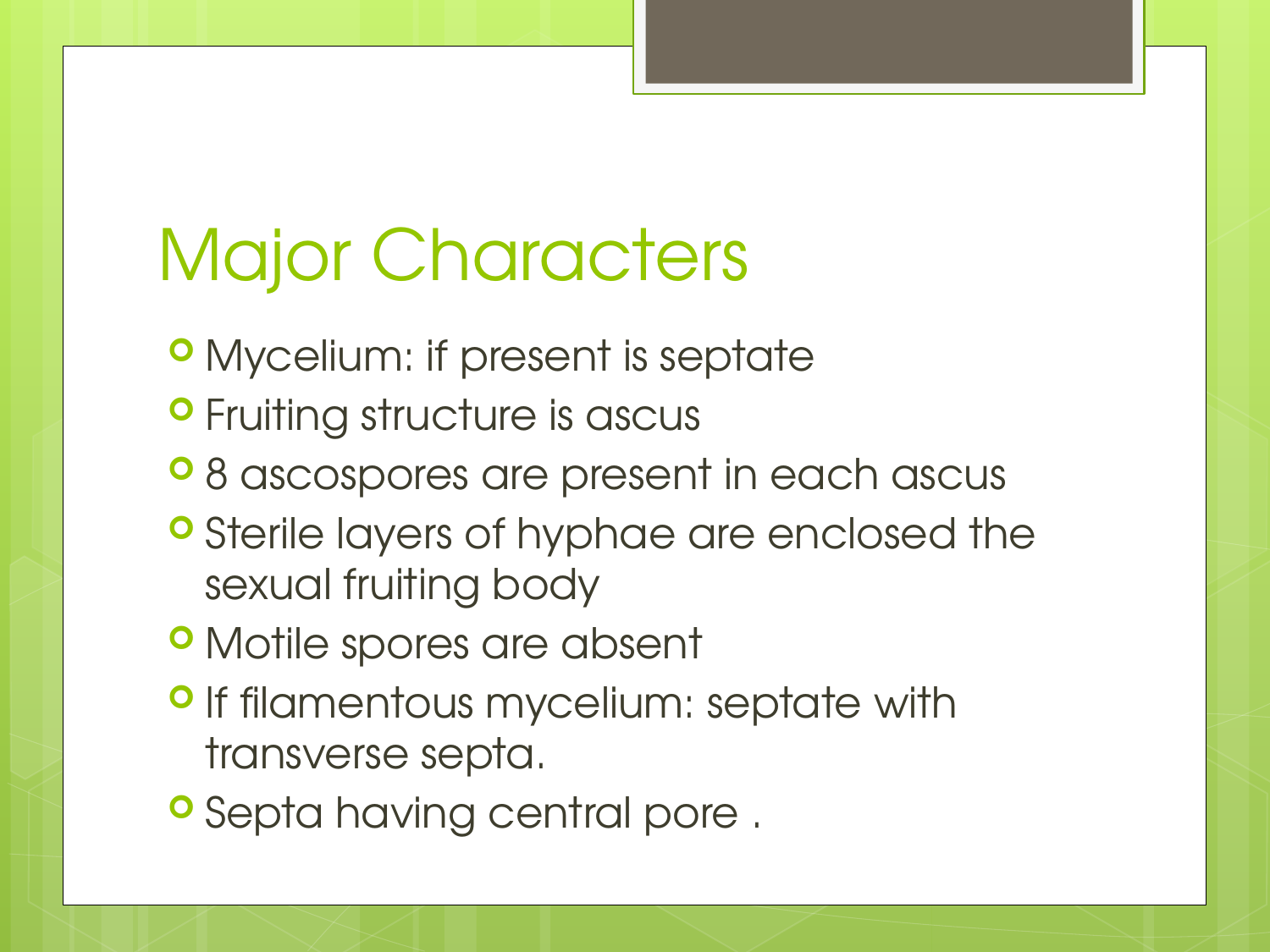

# Major Characters
Mycelium: if present is septate
Fruiting structure is ascus
8 ascospores are present in each ascus
Sterile layers of hyphae are enclosed the sexual fruiting body
Motile spores are absent
If filamentous mycelium: septate with transverse septa.
Septa having central pore .